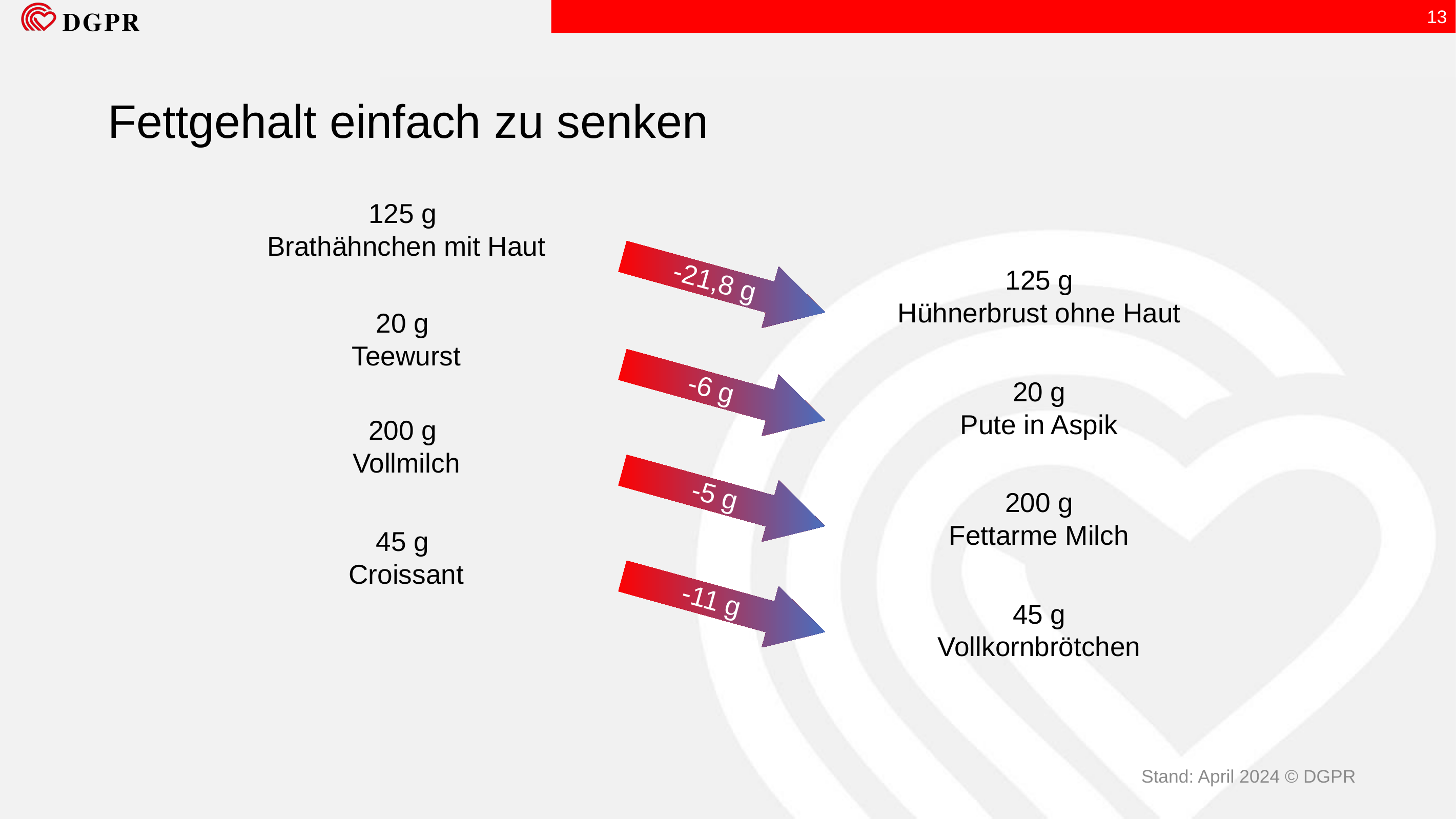

13
# Fettgehalt einfach zu senken
125 g
Brathähnchen mit Haut

-21,8 g
125 g
Hühnerbrust ohne Haut
20 g
Teewurst

-6 g
20 g
Pute in Aspik
200 g
Vollmilch

       -5 g
200 g
Fettarme Milch
45 g
Croissant

-11 g
45 g
Vollkornbrötchen
Stand: April 2024 © DGPR